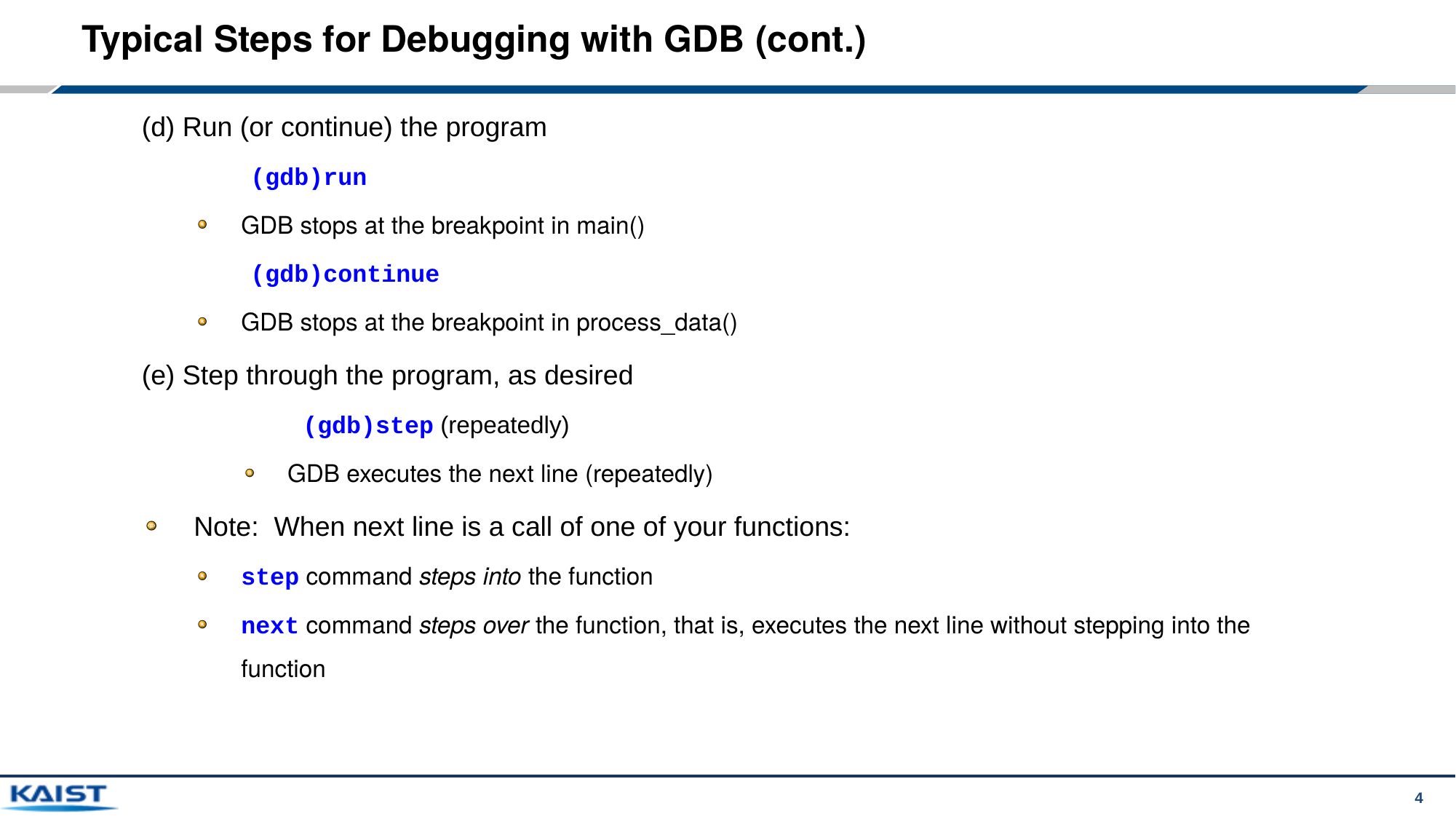

# Typical Steps for Debugging with GDB (cont.)
(d) Run (or continue) the program
		(gdb)run
GDB stops at the breakpoint in main()
		(gdb)continue
GDB stops at the breakpoint in process_data()
(e) Step through the program, as desired
		(gdb)step (repeatedly)
GDB executes the next line (repeatedly)
Note:  When next line is a call of one of your functions:
step command steps into the function
next command steps over the function, that is, executes the next line without stepping into the function